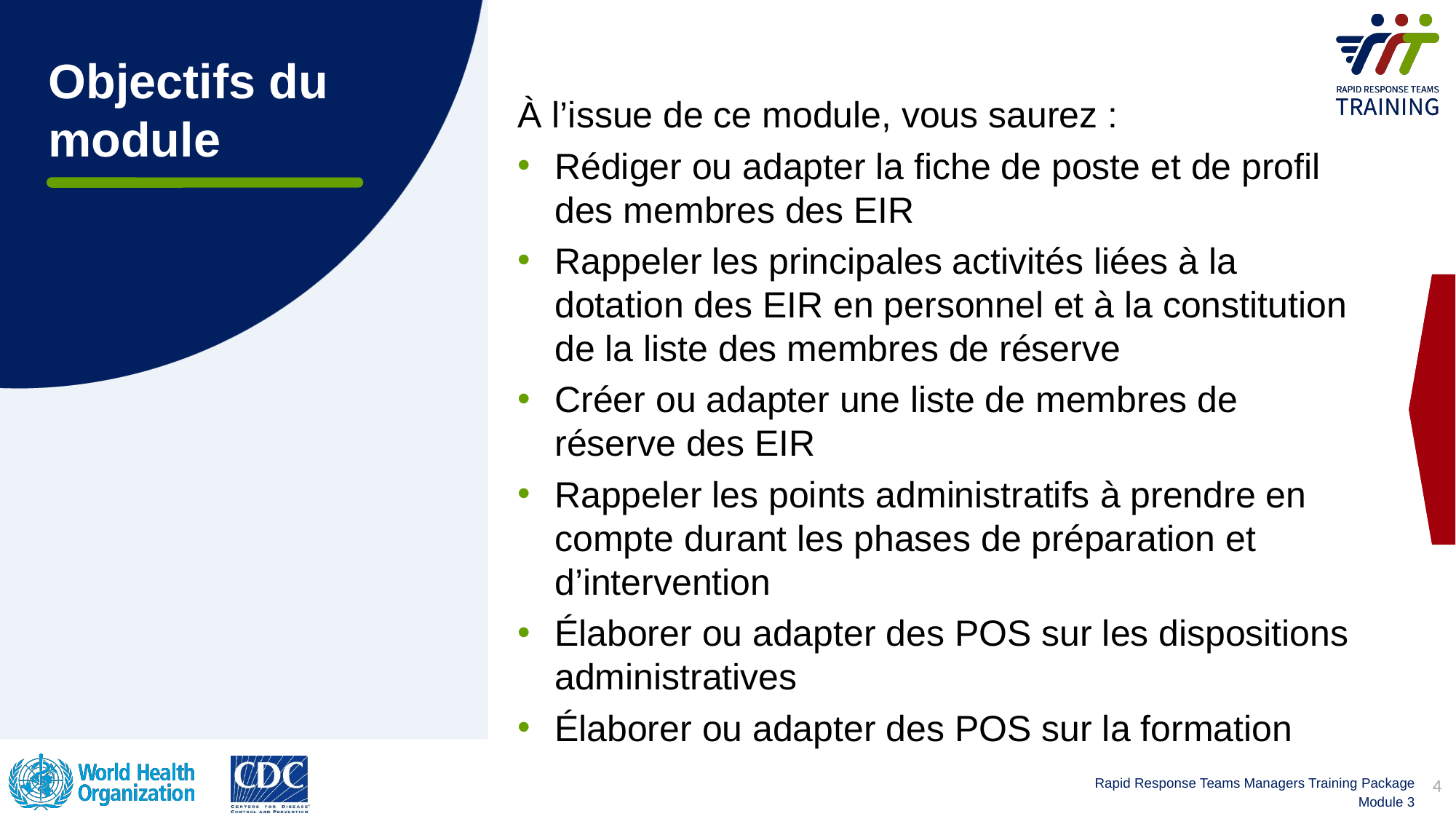

Objectifs du module
À l’issue de ce module, vous saurez :
Rédiger ou adapter la fiche de poste et de profil des membres des EIR
Rappeler les principales activités liées à la dotation des EIR en personnel et à la constitution de la liste des membres de réserve
Créer ou adapter une liste de membres de réserve des EIR
Rappeler les points administratifs à prendre en compte durant les phases de préparation et d’intervention
Élaborer ou adapter des POS sur les dispositions administratives
Élaborer ou adapter des POS sur la formation

4